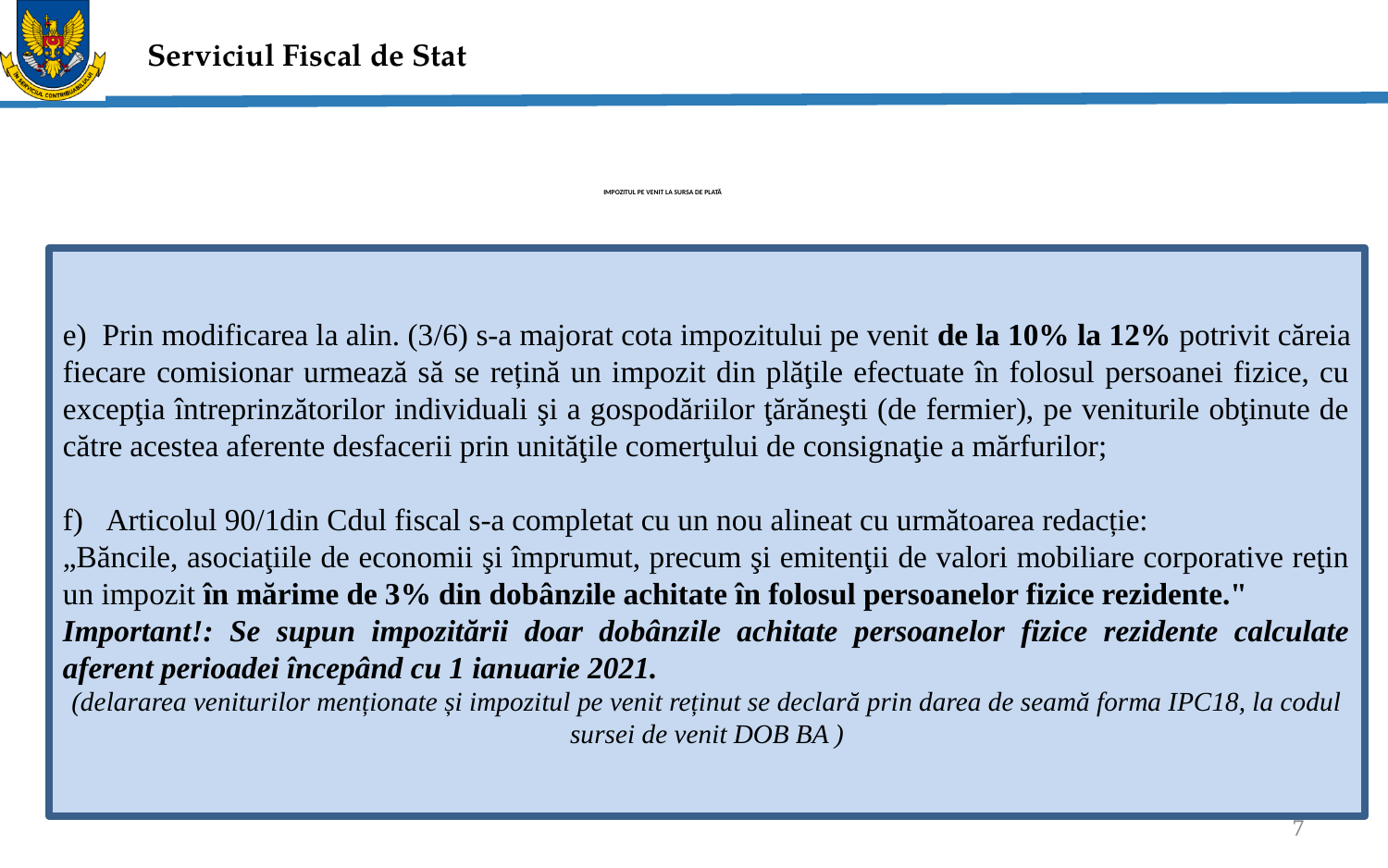

# IMPOZITUL PE VENIT LA SURSA DE PLATĂ
e)  Prin modificarea la alin. (3/6) s-a majorat cota impozitului pe venit de la 10% la 12% potrivit căreia fiecare comisionar urmează să se rețină un impozit din plăţile efectuate în folosul persoanei fizice, cu excepţia întreprinzătorilor individuali şi a gospodăriilor ţărăneşti (de fermier), pe veniturile obţinute de către acestea aferente desfacerii prin unităţile comerţului de consignaţie a mărfurilor;

f)   Articolul 90/1din Cdul fiscal s-a completat cu un nou alineat cu următoarea redacție:
„Băncile, asociaţiile de economii şi împrumut, precum şi emitenţii de valori mobiliare corporative reţin un impozit în mărime de 3% din dobânzile achitate în folosul persoanelor fizice rezidente."
Important!: Se supun impozitării doar dobânzile achitate persoanelor fizice rezidente calculate aferent perioadei începând cu 1 ianuarie 2021.
(delararea veniturilor menționate și impozitul pe venit reținut se declară prin darea de seamă forma IPC18, la codul sursei de venit DOB BA )
7